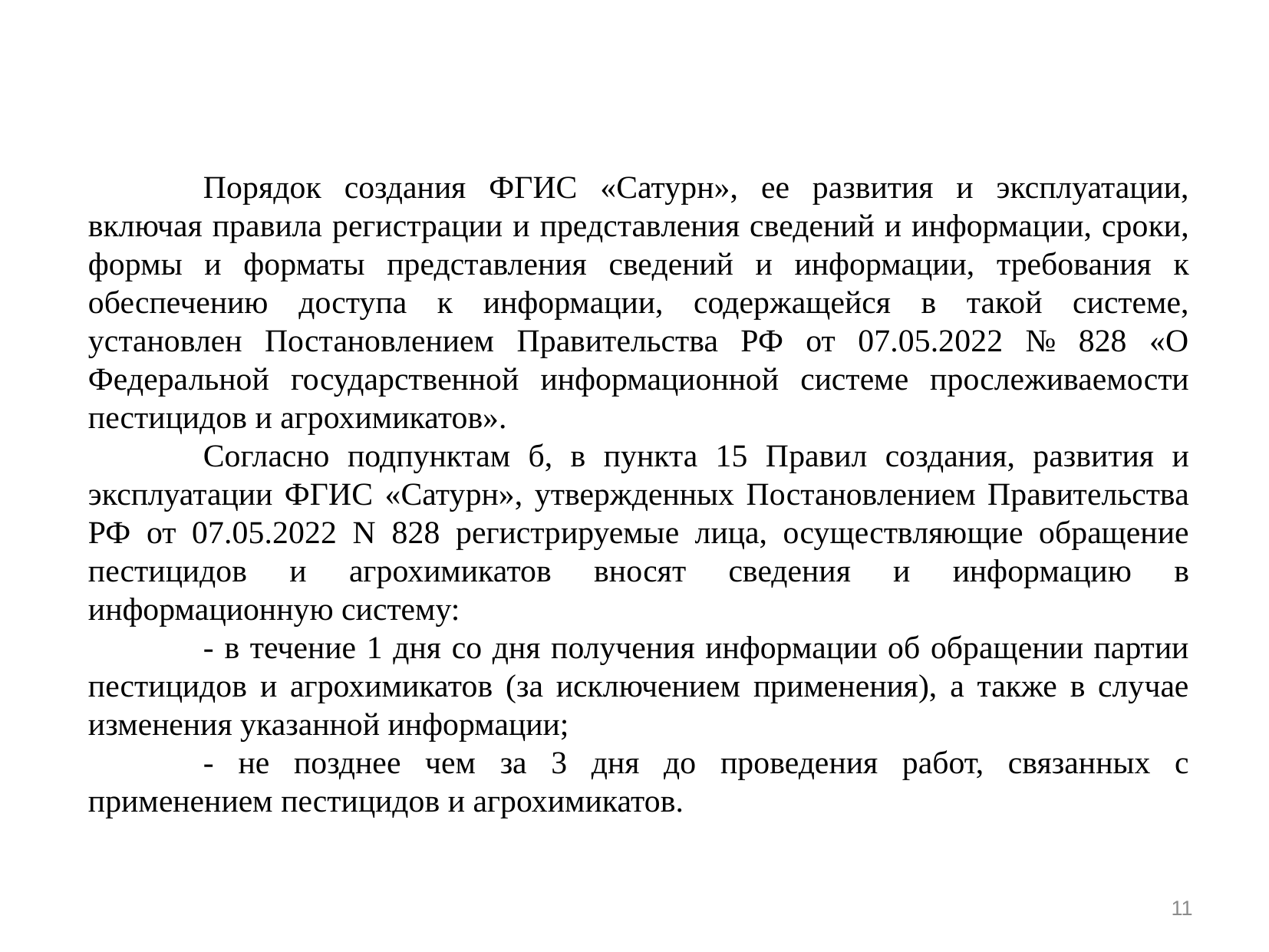

#

	Порядок создания ФГИС «Сатурн», ее развития и эксплуатации, включая правила регистрации и представления сведений и информации, сроки, формы и форматы представления сведений и информации, требования к обеспечению доступа к информации, содержащейся в такой системе, установлен Постановлением Правительства РФ от 07.05.2022 № 828 «О Федеральной государственной информационной системе прослеживаемости пестицидов и агрохимикатов».
	Согласно подпунктам б, в пункта 15 Правил создания, развития и эксплуатации ФГИС «Сатурн», утвержденных Постановлением Правительства РФ от 07.05.2022 N 828 регистрируемые лица, осуществляющие обращение пестицидов и агрохимикатов вносят сведения и информацию в информационную систему:
	- в течение 1 дня со дня получения информации об обращении партии пестицидов и агрохимикатов (за исключением применения), а также в случае изменения указанной информации;
	- не позднее чем за 3 дня до проведения работ, связанных с применением пестицидов и агрохимикатов.

11